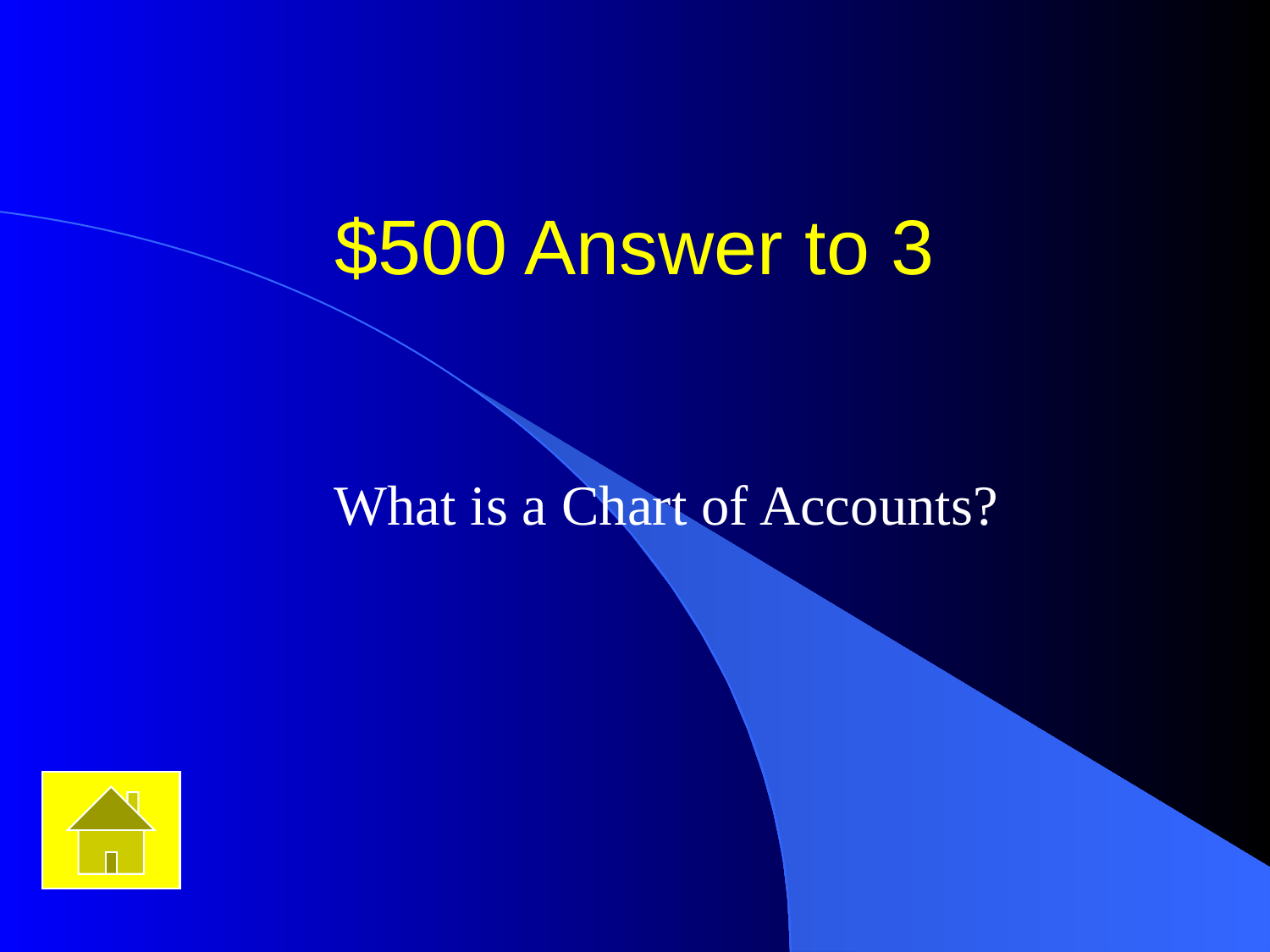

# $500 Answer to 3
What is a Chart of Accounts?